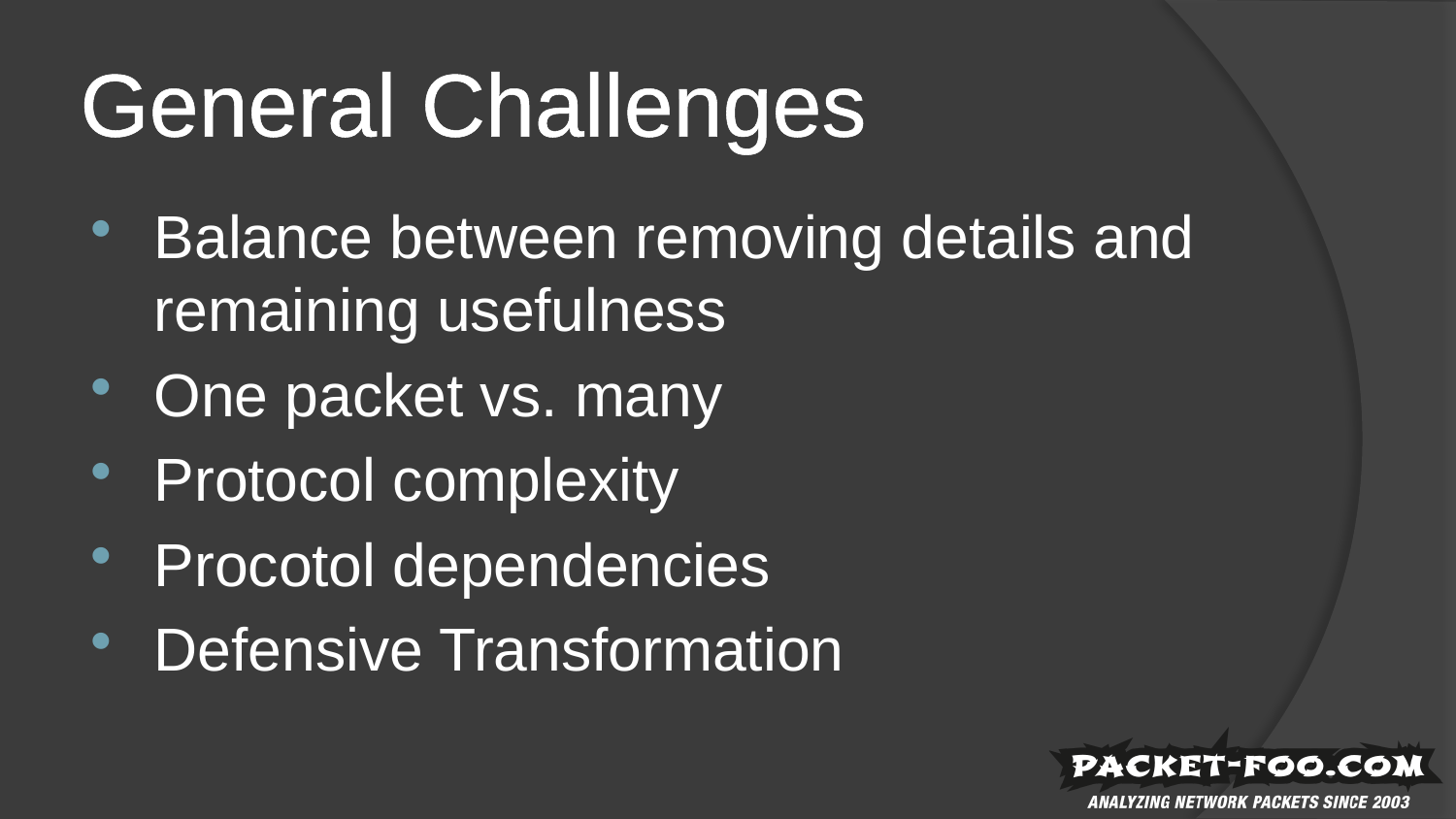

# General Challenges
Balance between removing details and remaining usefulness
One packet vs. many
Protocol complexity
Procotol dependencies
Defensive Transformation